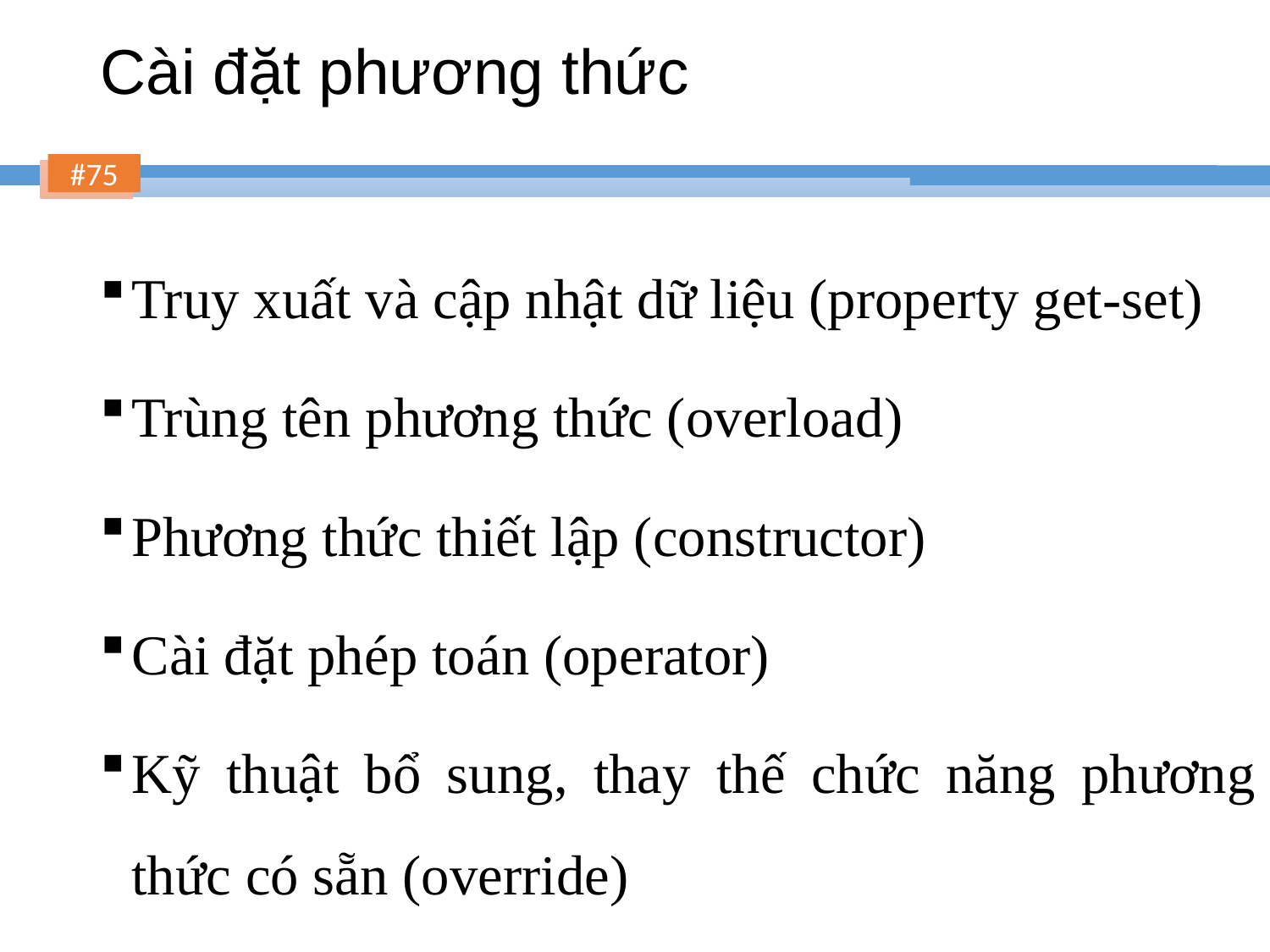

# Cài đặt phương thức
Truy xuất và cập nhật dữ liệu (property get-set)
Trùng tên phương thức (overload)
Phương thức thiết lập (constructor)
Cài đặt phép toán (operator)
Kỹ thuật bổ sung, thay thế chức năng phương thức có sẵn (override)